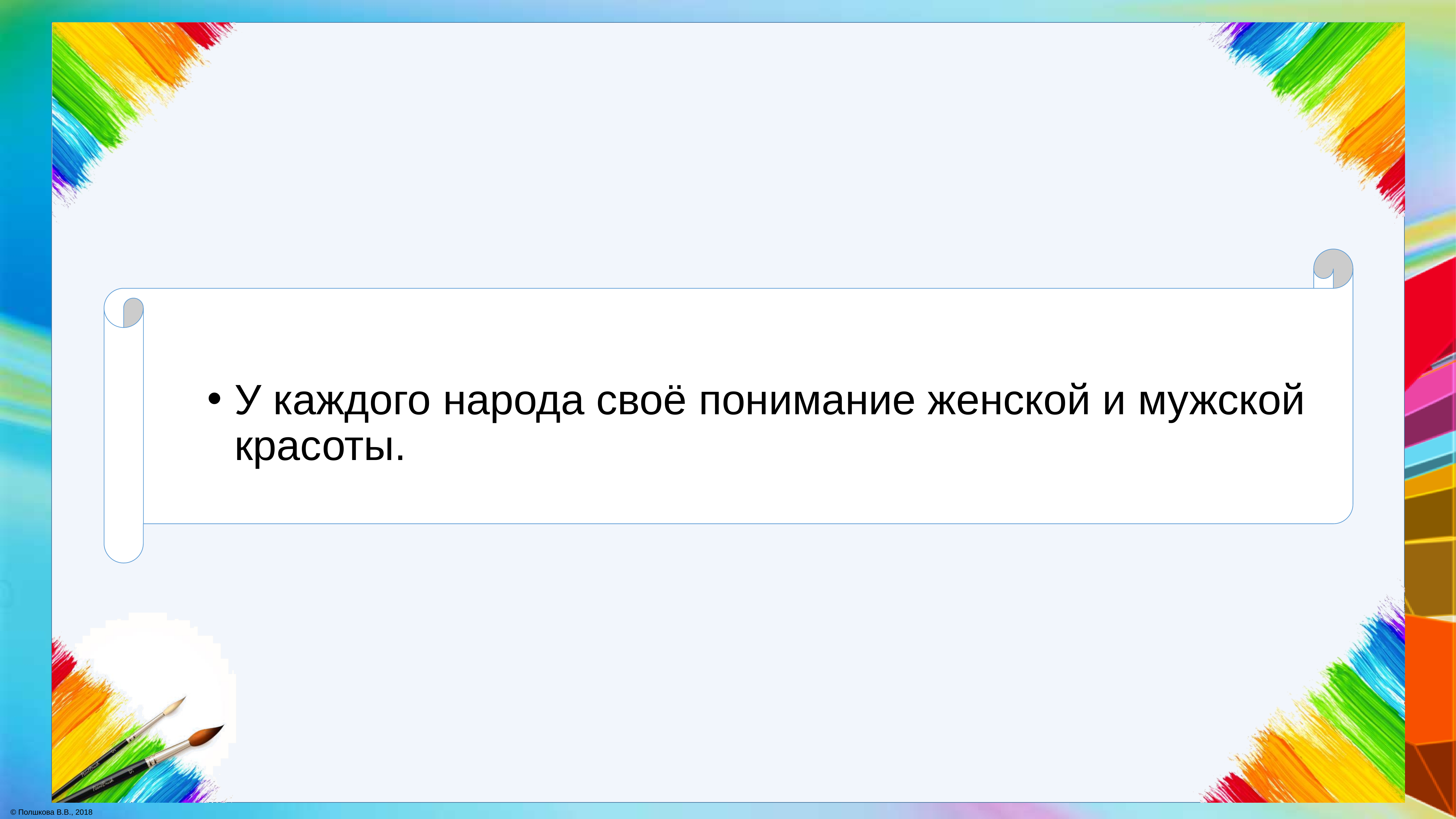

У каждого народа своё понимание женской и мужской красоты.